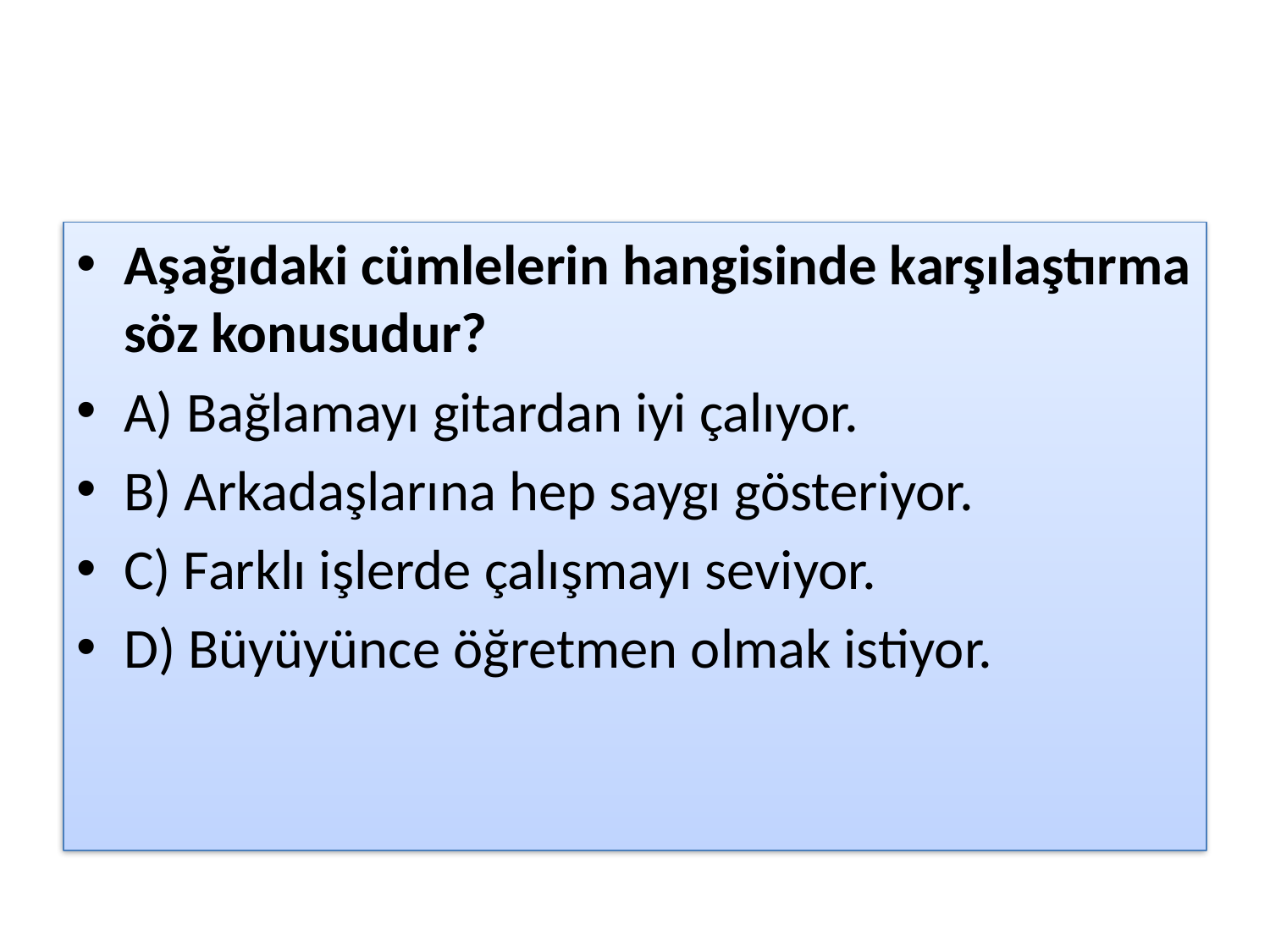

#
Aşağıdaki cümlelerin hangisinde karşılaştırma söz konusudur?
A) Bağlamayı gitardan iyi çalıyor.
B) Arkadaşlarına hep saygı gösteriyor.
C) Farklı işlerde çalışmayı seviyor.
D) Büyüyünce öğretmen olmak istiyor.